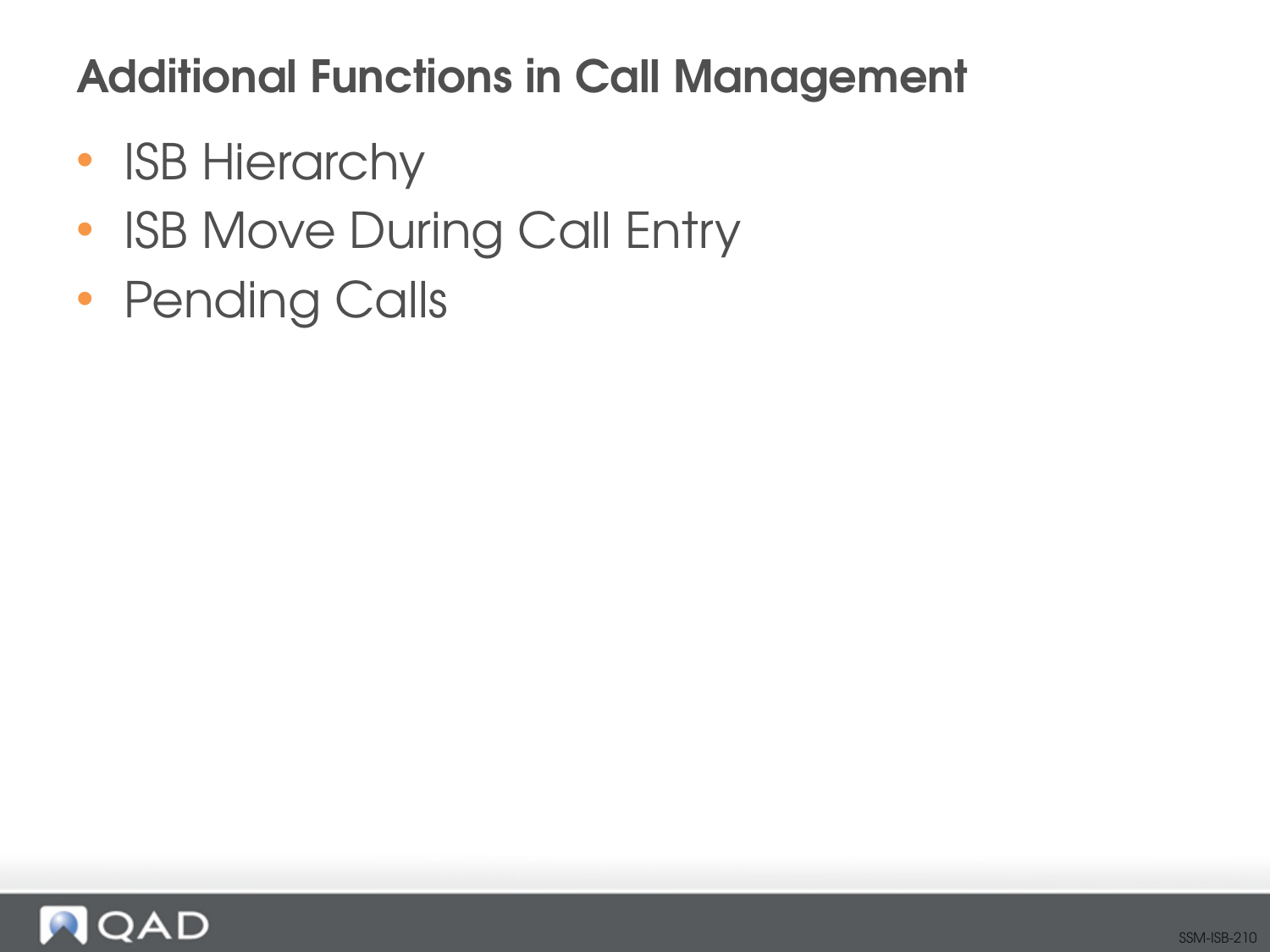

# Additional Functions in Call Management
ISB Hierarchy
ISB Move During Call Entry
Pending Calls

SSM-ISB-210